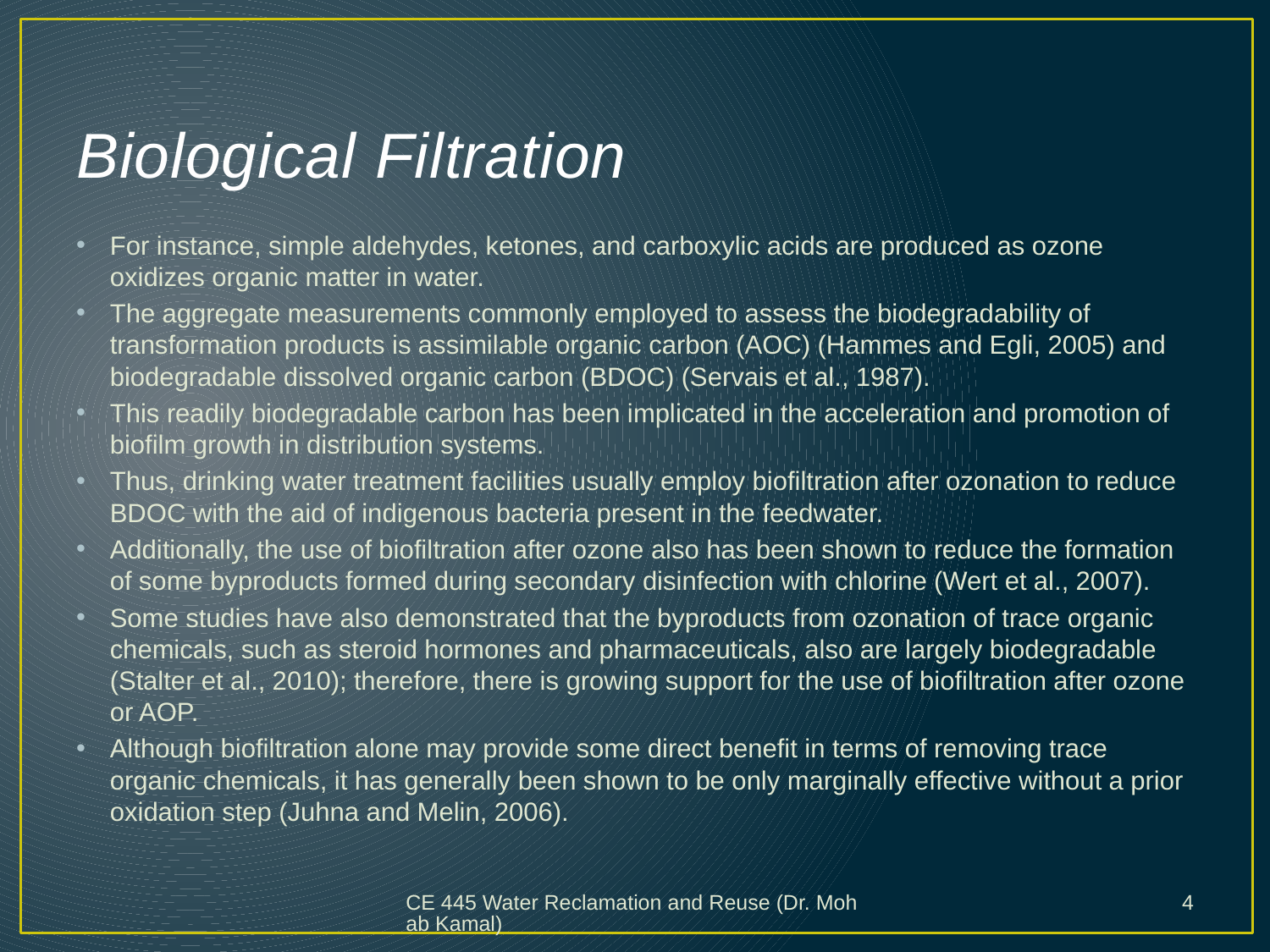

# Biological Filtration
For instance, simple aldehydes, ketones, and carboxylic acids are produced as ozone oxidizes organic matter in water.
The aggregate measurements commonly employed to assess the biodegradability of transformation products is assimilable organic carbon (AOC) (Hammes and Egli, 2005) and biodegradable dissolved organic carbon (BDOC) (Servais et al., 1987).
This readily biodegradable carbon has been implicated in the acceleration and promotion of biofilm growth in distribution systems.
Thus, drinking water treatment facilities usually employ biofiltration after ozonation to reduce BDOC with the aid of indigenous bacteria present in the feedwater.
Additionally, the use of biofiltration after ozone also has been shown to reduce the formation of some byproducts formed during secondary disinfection with chlorine (Wert et al., 2007).
Some studies have also demonstrated that the byproducts from ozonation of trace organic chemicals, such as steroid hormones and pharmaceuticals, also are largely biodegradable (Stalter et al., 2010); therefore, there is growing support for the use of biofiltration after ozone or AOP.
Although biofiltration alone may provide some direct benefit in terms of removing trace organic chemicals, it has generally been shown to be only marginally effective without a prior oxidation step (Juhna and Melin, 2006).
CE 445 Water Reclamation and Reuse (Dr. Mohab Kamal)
4